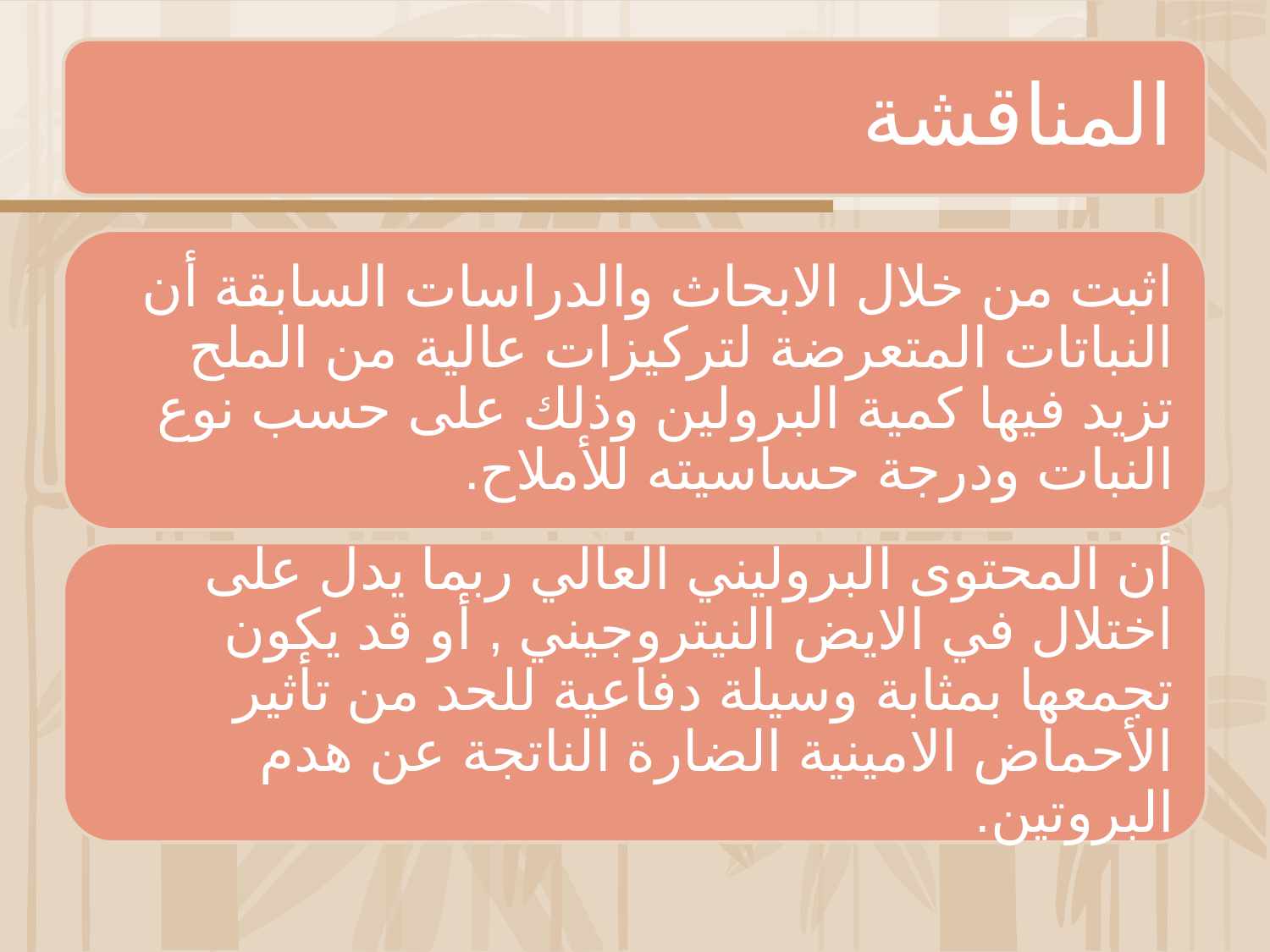

المناقشة
اثبت من خلال الابحاث والدراسات السابقة أن النباتات المتعرضة لتركيزات عالية من الملح تزيد فيها كمية البرولين وذلك على حسب نوع النبات ودرجة حساسيته للأملاح.
أن المحتوى البروليني العالي ربما يدل على اختلال في الايض النيتروجيني , أو قد يكون تجمعها بمثابة وسيلة دفاعية للحد من تأثير الأحماض الامينية الضارة الناتجة عن هدم البروتين.